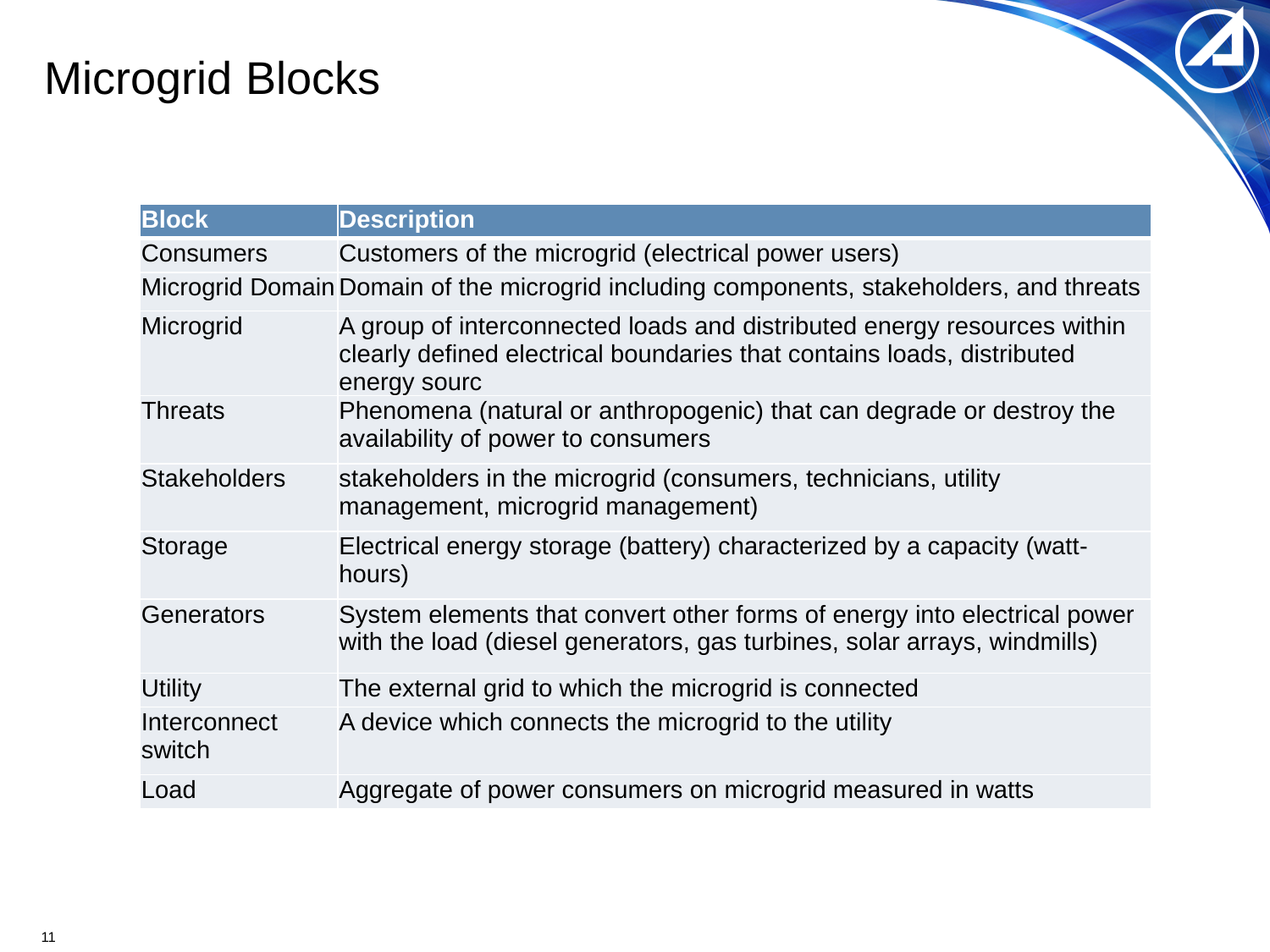

# Microgrid Blocks
| Block | Description |
| --- | --- |
| Consumers | Customers of the microgrid (electrical power users) |
| Microgrid Domain | Domain of the microgrid including components, stakeholders, and threats |
| Microgrid | A group of interconnected loads and distributed energy resources within clearly defined electrical boundaries that contains loads, distributed energy sourc |
| Threats | Phenomena (natural or anthropogenic) that can degrade or destroy the availability of power to consumers |
| Stakeholders | stakeholders in the microgrid (consumers, technicians, utility management, microgrid management) |
| Storage | Electrical energy storage (battery) characterized by a capacity (watt-hours) |
| Generators | System elements that convert other forms of energy into electrical power with the load (diesel generators, gas turbines, solar arrays, windmills) |
| Utility | The external grid to which the microgrid is connected |
| Interconnect switch | A device which connects the microgrid to the utility |
| Load | Aggregate of power consumers on microgrid measured in watts |